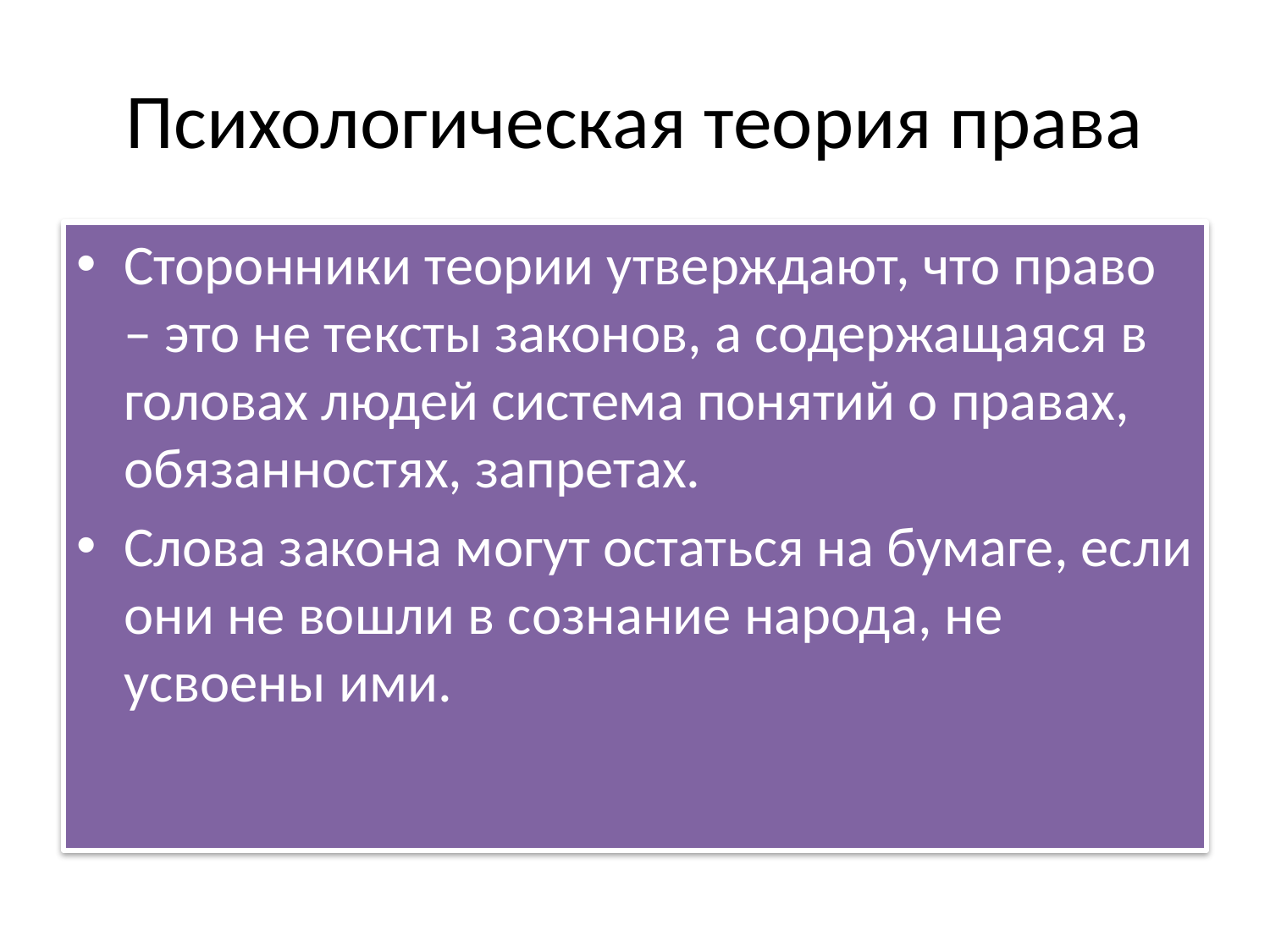

# Психологическая теория права
Сторонники теории утверждают, что право – это не тексты законов, а содержащаяся в головах людей система понятий о правах, обязанностях, запретах.
Слова закона могут остаться на бумаге, если они не вошли в сознание народа, не усвоены ими.